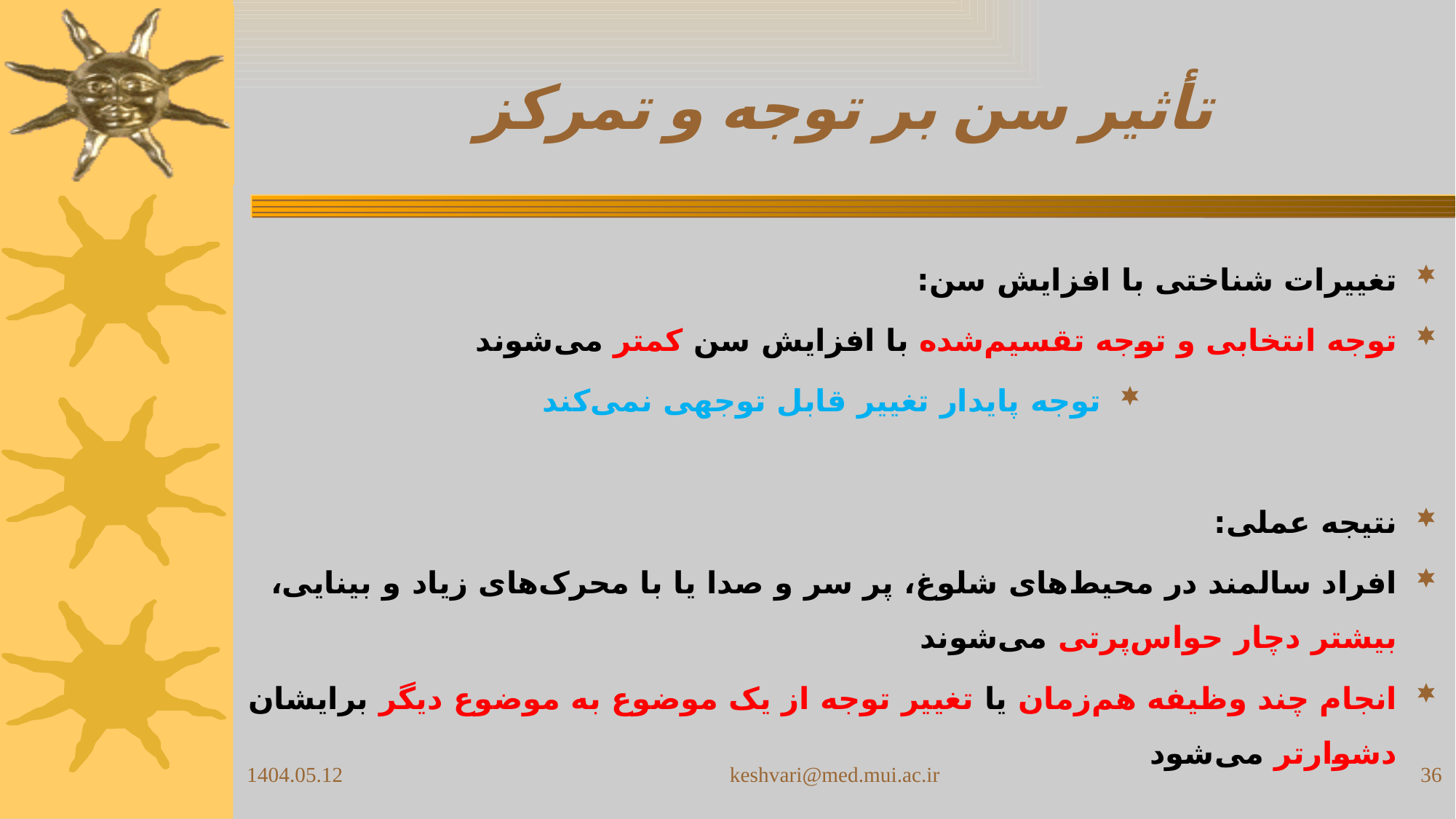

# تأثیر سن بر توجه و تمرکز
تغییرات شناختی با افزایش سن:
توجه انتخابی و توجه تقسیم‌شده با افزایش سن کمتر می‌شوند
توجه پایدار تغییر قابل توجهی نمی‌کند

نتیجه عملی:
افراد سالمند در محیط‌های شلوغ، پر سر و صدا یا با محرک‌های زیاد و بینایی، بیشتر دچار حواس‌پرتی می‌شوند
انجام چند وظیفه هم‌زمان یا تغییر توجه از یک موضوع به موضوع دیگر برایشان دشوارتر می‌شود

1404.05.12
keshvari@med.mui.ac.ir
36